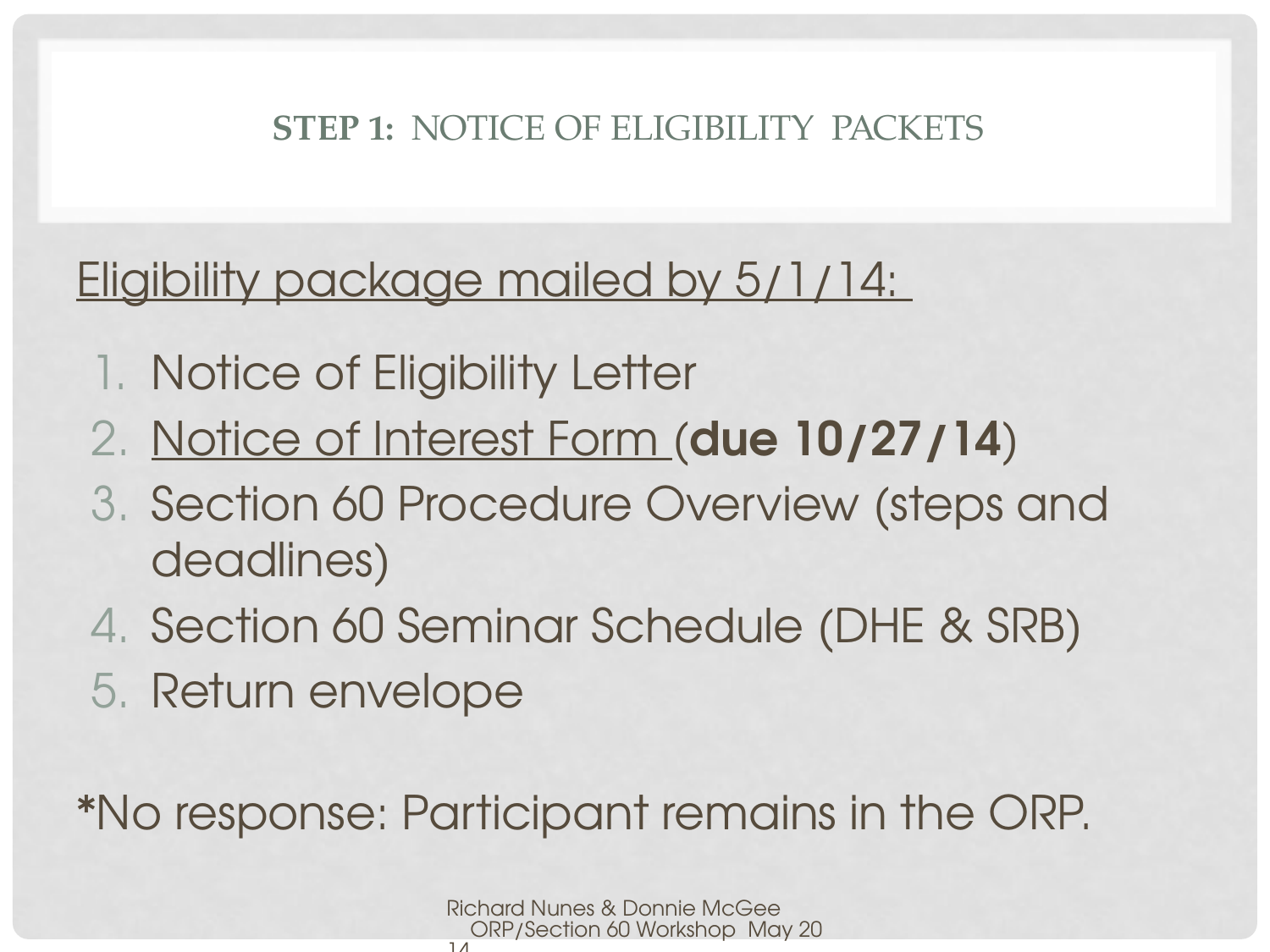

# Step 1:  Notice of eligibility  Packets
Eligibility package mailed by 5/1/14:

Notice of Eligibility Letter
Notice of Interest Form (due 10/27/14)
Section 60 Procedure Overview (steps and deadlines)
Section 60 Seminar Schedule (DHE & SRB)
Return envelope

*No response: Participant remains in the ORP.
Richard Nunes & Donnie McGee           ORP/Section 60 Workshop  May 2014